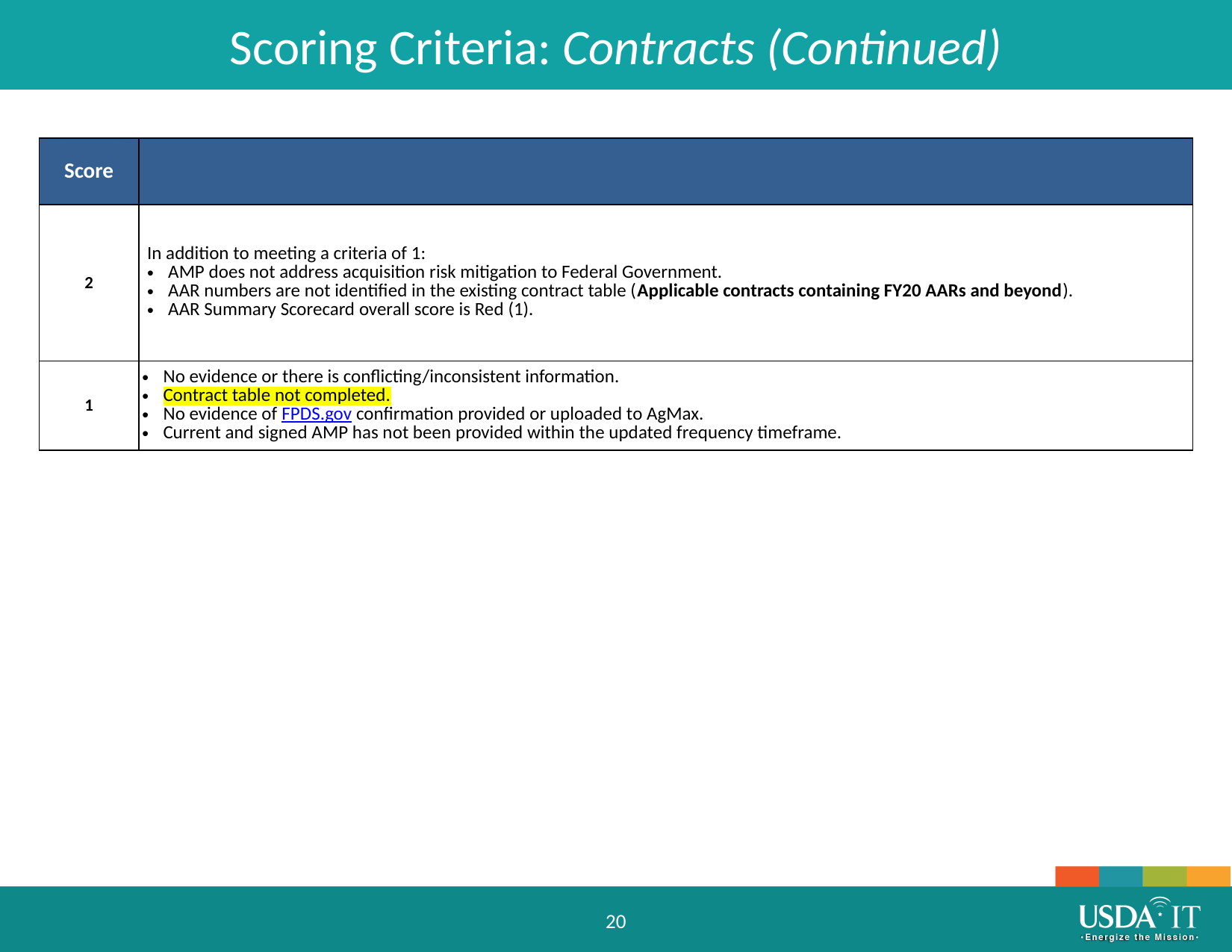

Scoring Criteria: Contracts (Continued)
| Score |  |
| --- | --- |
| 2 | In addition to meeting a criteria of 1: AMP does not address acquisition risk mitigation to Federal Government. AAR numbers are not identified in the existing contract table (Applicable contracts containing FY20 AARs and beyond). AAR Summary Scorecard overall score is Red (1). |
| 1 | No evidence or there is conflicting/inconsistent information. Contract table not completed. No evidence of FPDS.gov confirmation provided or uploaded to AgMax. Current and signed AMP has not been provided within the updated frequency timeframe. |
20